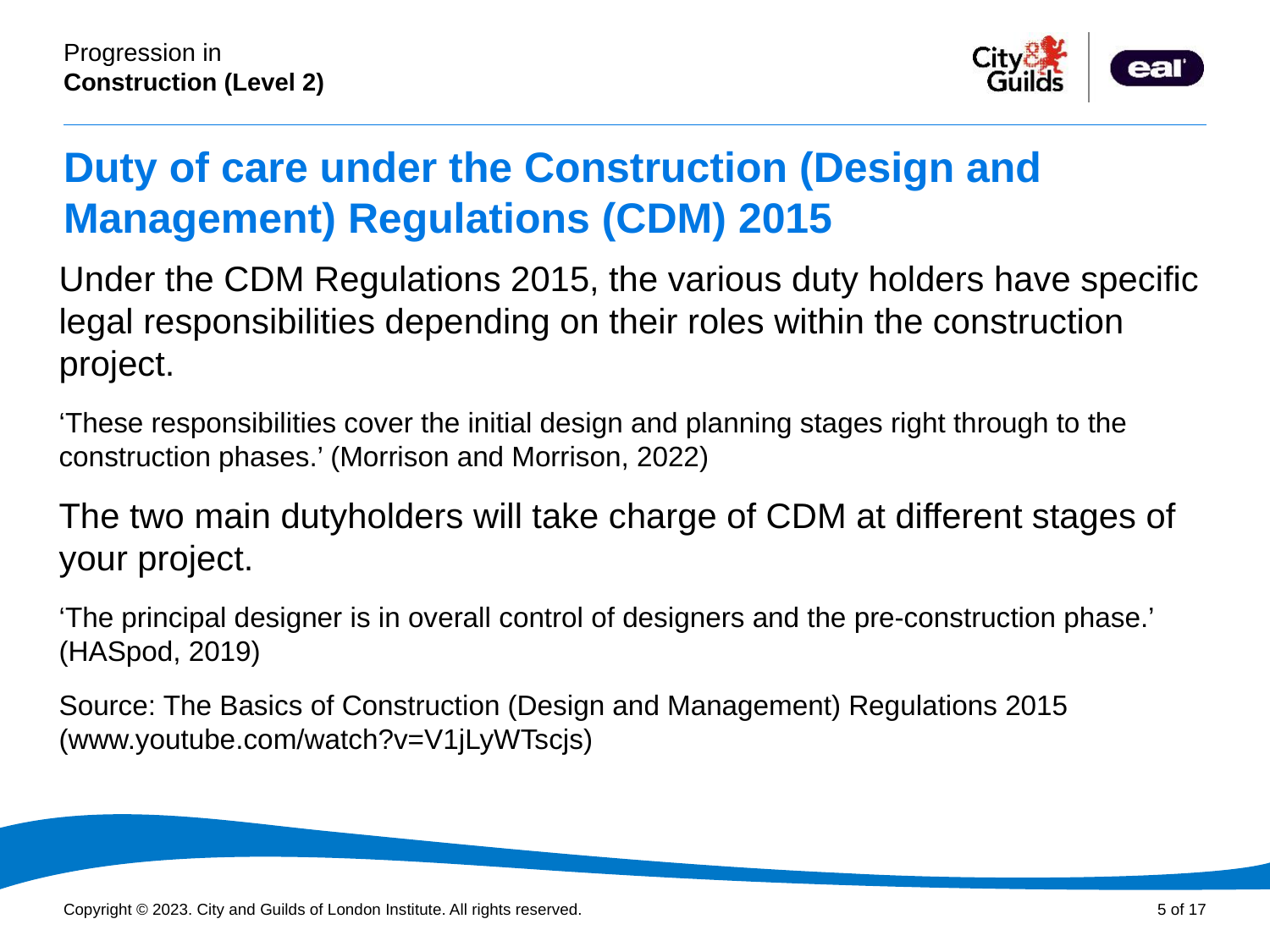

# Duty of care under the Construction (Design and  Management) Regulations (CDM) 2015
Under the CDM Regulations 2015, the various duty holders have specific legal responsibilities depending on their roles within the construction project.
‘These responsibilities cover the initial design and planning stages right through to the construction phases.’ (Morrison and Morrison, 2022)
The two main dutyholders will take charge of CDM at different stages of your project.
‘The principal designer is in overall control of designers and the pre-construction phase.’ (HASpod, 2019)
Source: The Basics of Construction (Design and Management) Regulations 2015 (www.youtube.com/watch?v=V1jLyWTscjs)